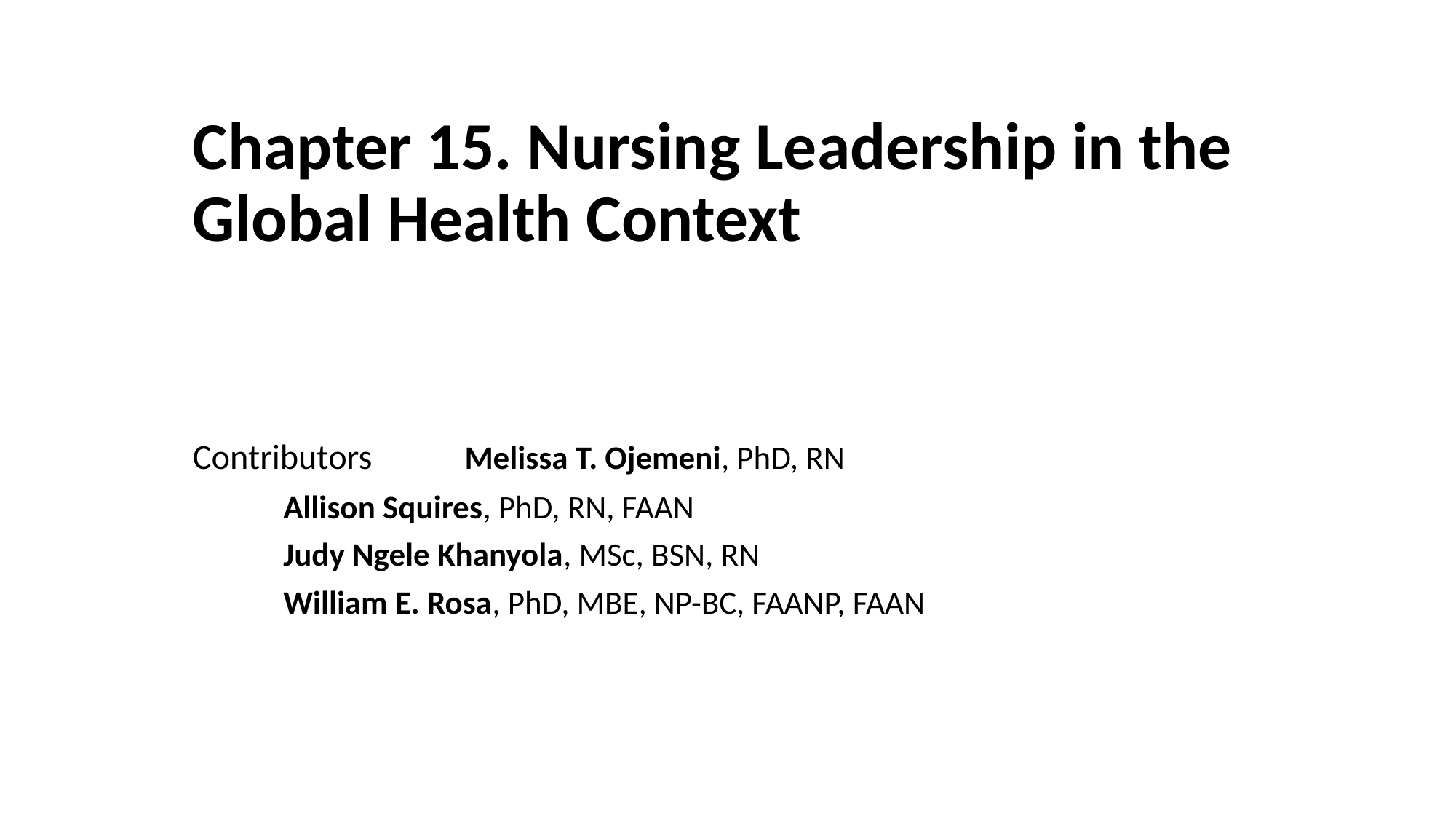

# Chapter 15. Nursing Leadership in the Global Health Context
Contributors 		Melissa T. Ojemeni, PhD, RN
			Allison Squires, PhD, RN, FAAN
			Judy Ngele Khanyola, MSc, BSN, RN
			William E. Rosa, PhD, MBE, NP-BC, FAANP, FAAN